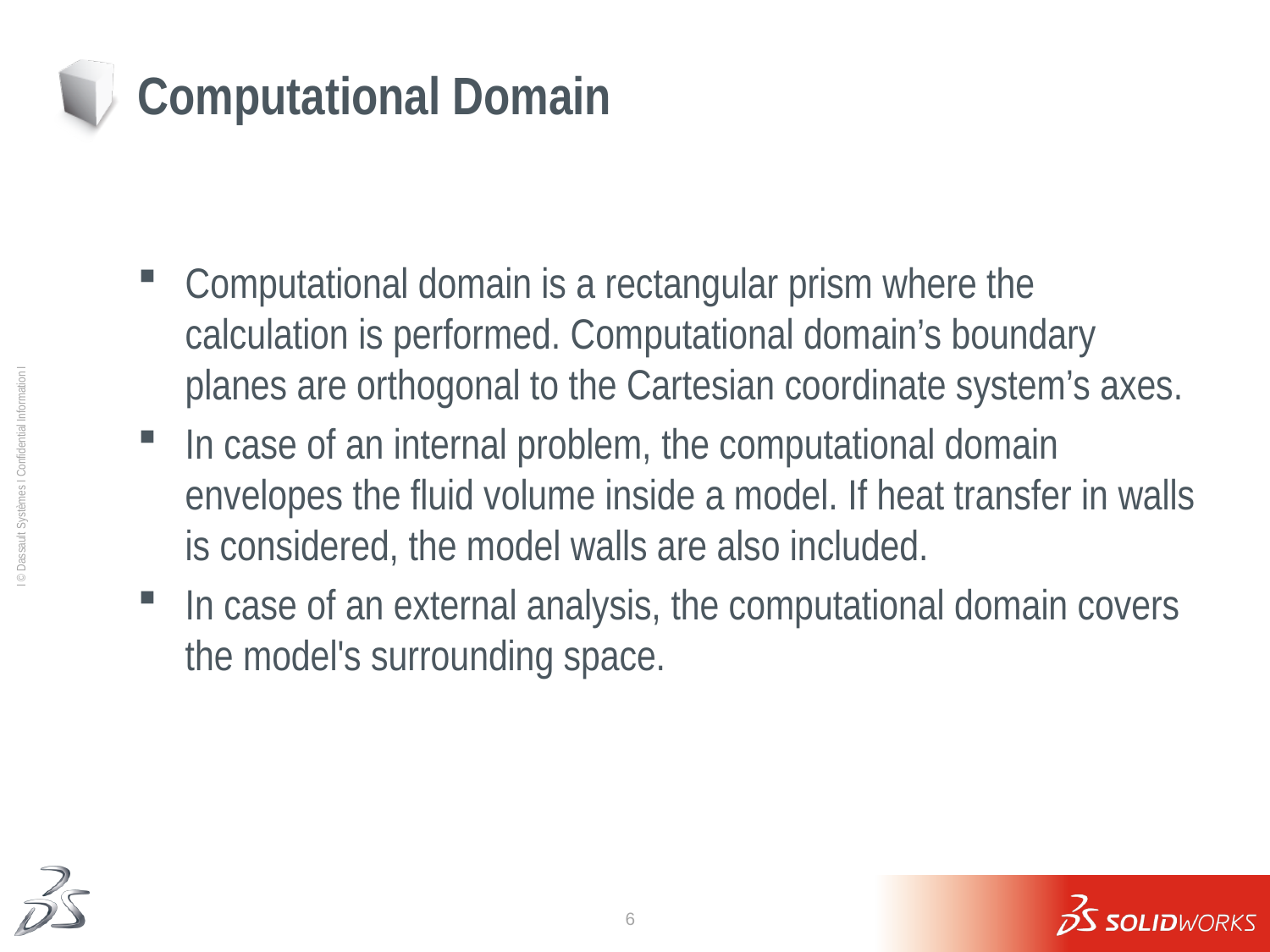

# Computational Domain
Computational domain is a rectangular prism where the calculation is performed. Computational domain’s boundary planes are orthogonal to the Cartesian coordinate system’s axes.
In case of an internal problem, the computational domain envelopes the fluid volume inside a model. If heat transfer in walls is considered, the model walls are also included.
In case of an external analysis, the computational domain covers the model's surrounding space.